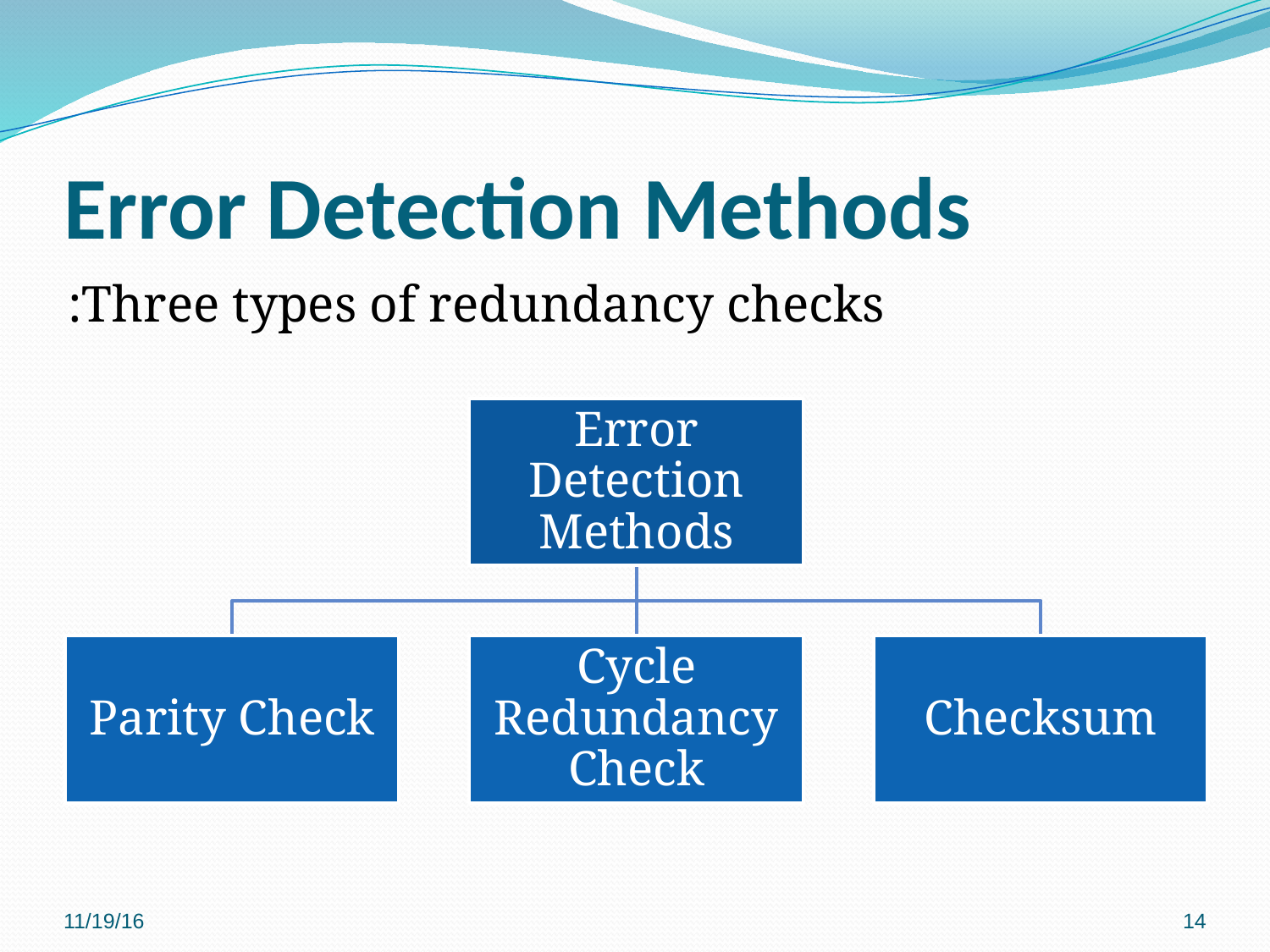

# Error Detection Methods
Three types of redundancy checks:
Error Detection Methods
Parity Check
Cycle Redundancy Check
Checksum
11/19/16
14